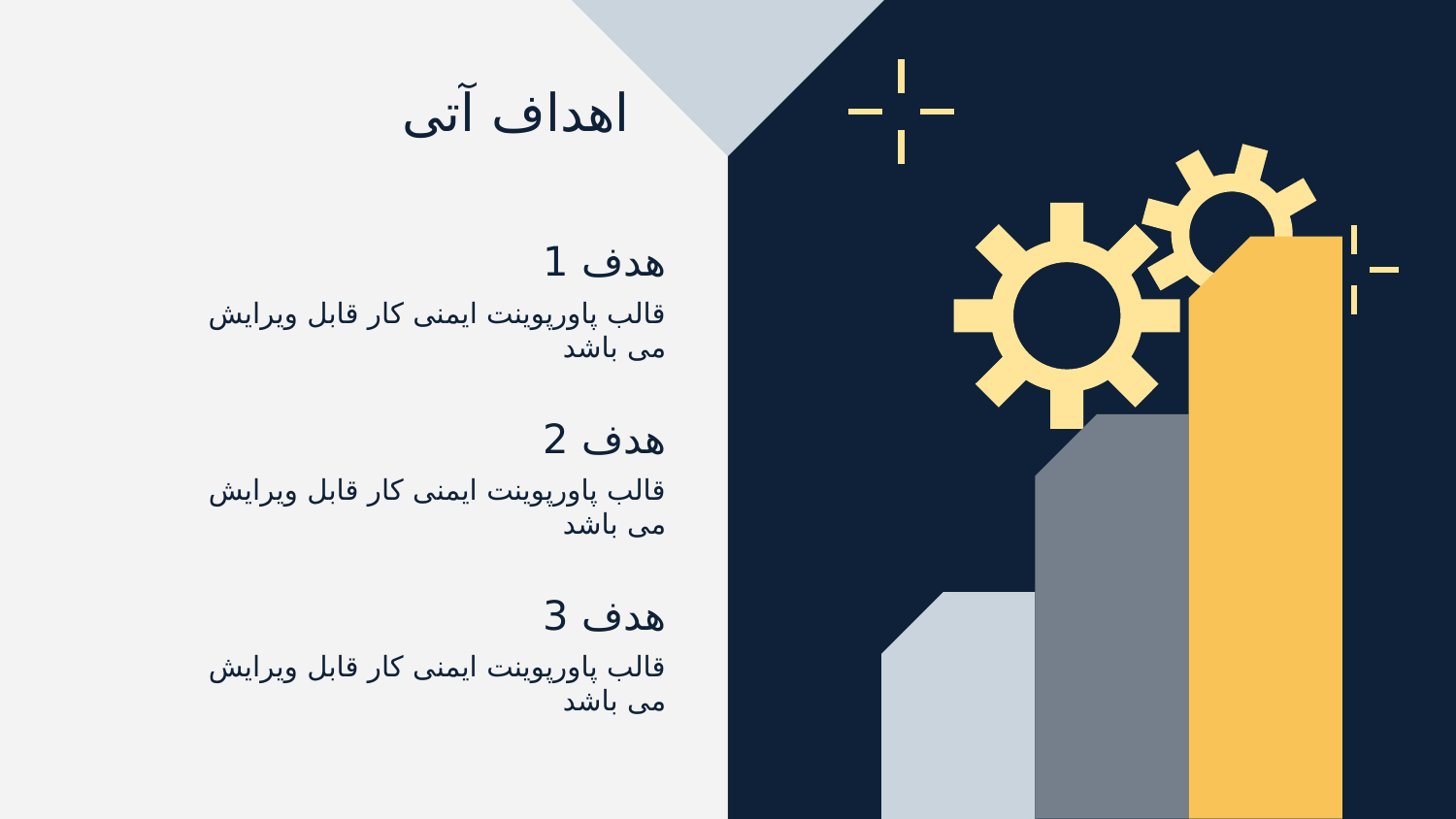

# اهداف آتی
هدف 1

قالب پاورپوینت ایمنی کار قابل ویرایش می باشد
هدف 2
قالب پاورپوینت ایمنی کار قابل ویرایش می باشد
هدف 3
قالب پاورپوینت ایمنی کار قابل ویرایش می باشد